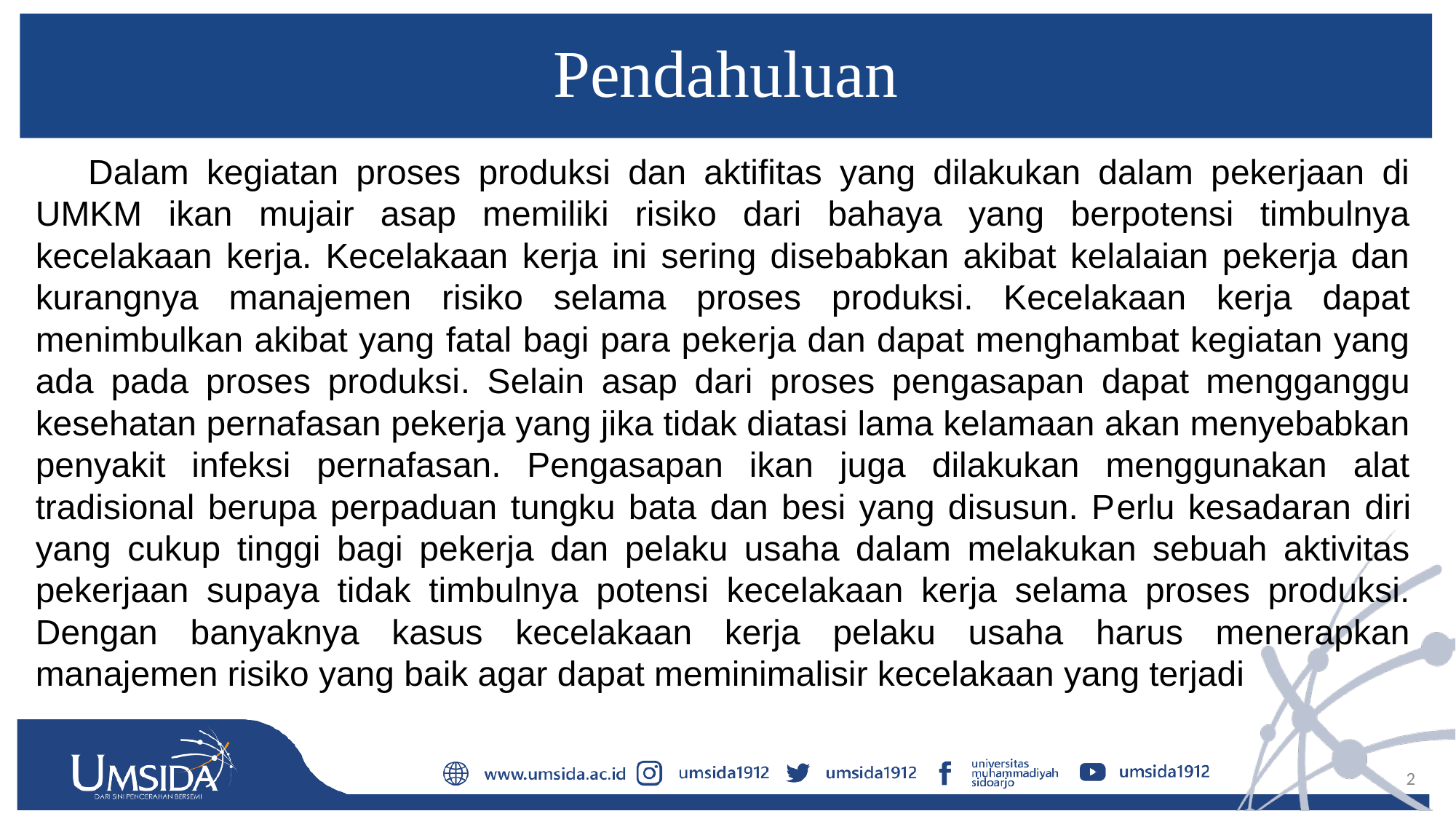

# Pendahuluan
Dalam kegiatan proses produksi dan aktifitas yang dilakukan dalam pekerjaan di UMKM ikan mujair asap memiliki risiko dari bahaya yang berpotensi timbulnya kecelakaan kerja. Kecelakaan kerja ini sering disebabkan akibat kelalaian pekerja dan kurangnya manajemen risiko selama proses produksi. Kecelakaan kerja dapat menimbulkan akibat yang fatal bagi para pekerja dan dapat menghambat kegiatan yang ada pada proses produksi. Selain asap dari proses pengasapan dapat mengganggu kesehatan pernafasan pekerja yang jika tidak diatasi lama kelamaan akan menyebabkan penyakit infeksi pernafasan. Pengasapan ikan juga dilakukan menggunakan alat tradisional berupa perpaduan tungku bata dan besi yang disusun. Perlu kesadaran diri yang cukup tinggi bagi pekerja dan pelaku usaha dalam melakukan sebuah aktivitas pekerjaan supaya tidak timbulnya potensi kecelakaan kerja selama proses produksi. Dengan banyaknya kasus kecelakaan kerja pelaku usaha harus menerapkan manajemen risiko yang baik agar dapat meminimalisir kecelakaan yang terjadi